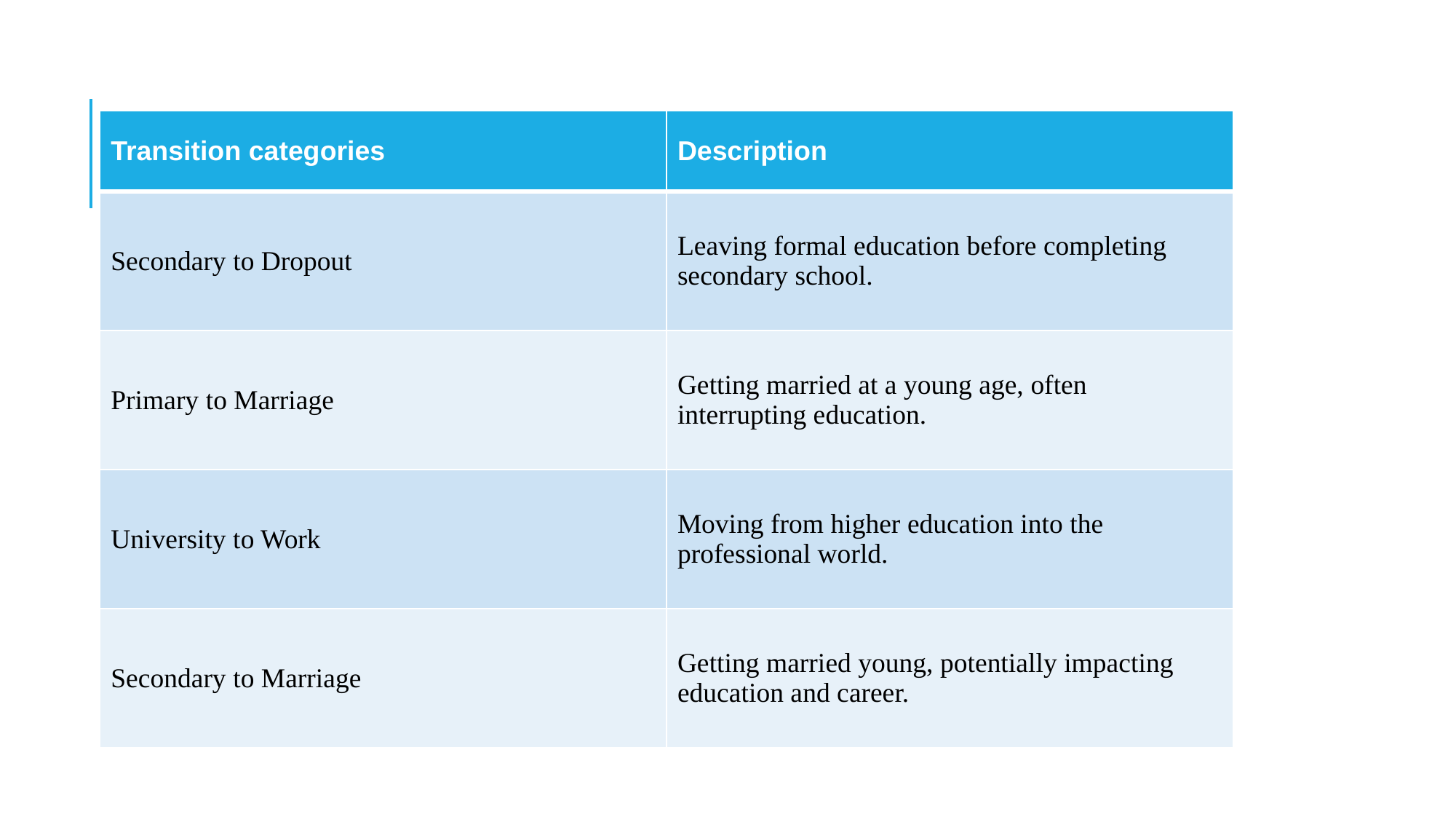

| Transition categories | Description |
| --- | --- |
| Secondary to Dropout | Leaving formal education before completing secondary school. |
| Primary to Marriage | Getting married at a young age, often interrupting education. |
| University to Work | Moving from higher education into the professional world. |
| Secondary to Marriage | Getting married young, potentially impacting education and career. |